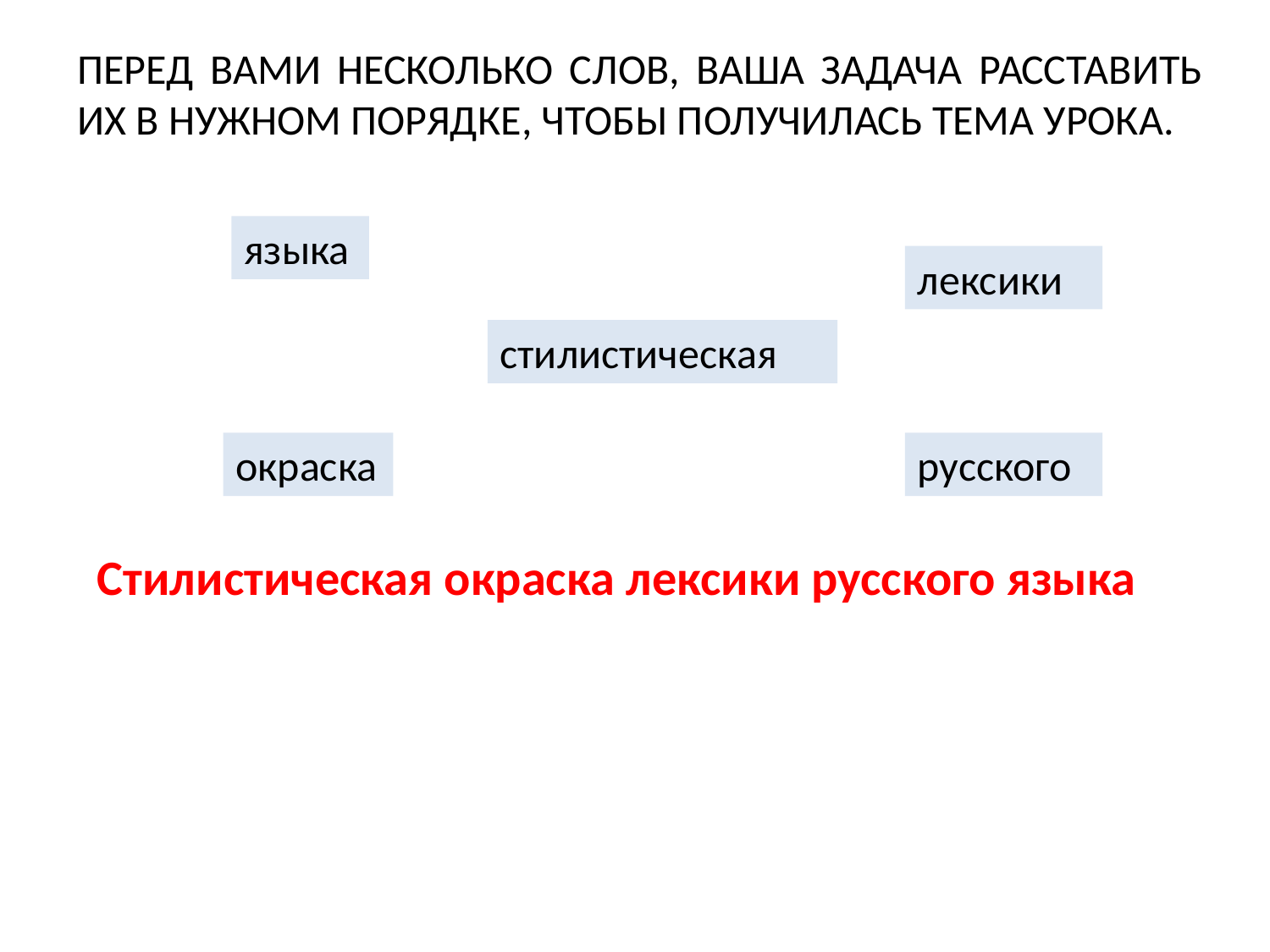

ПЕРЕД ВАМИ НЕСКОЛЬКО СЛОВ, ВАША ЗАДАЧА РАССТАВИТЬ ИХ В НУЖНОМ ПОРЯДКЕ, ЧТОБЫ ПОЛУЧИЛАСЬ ТЕМА УРОКА.
языка
лексики
стилистическая
окраска
русского
Стилистическая окраска лексики русского языка